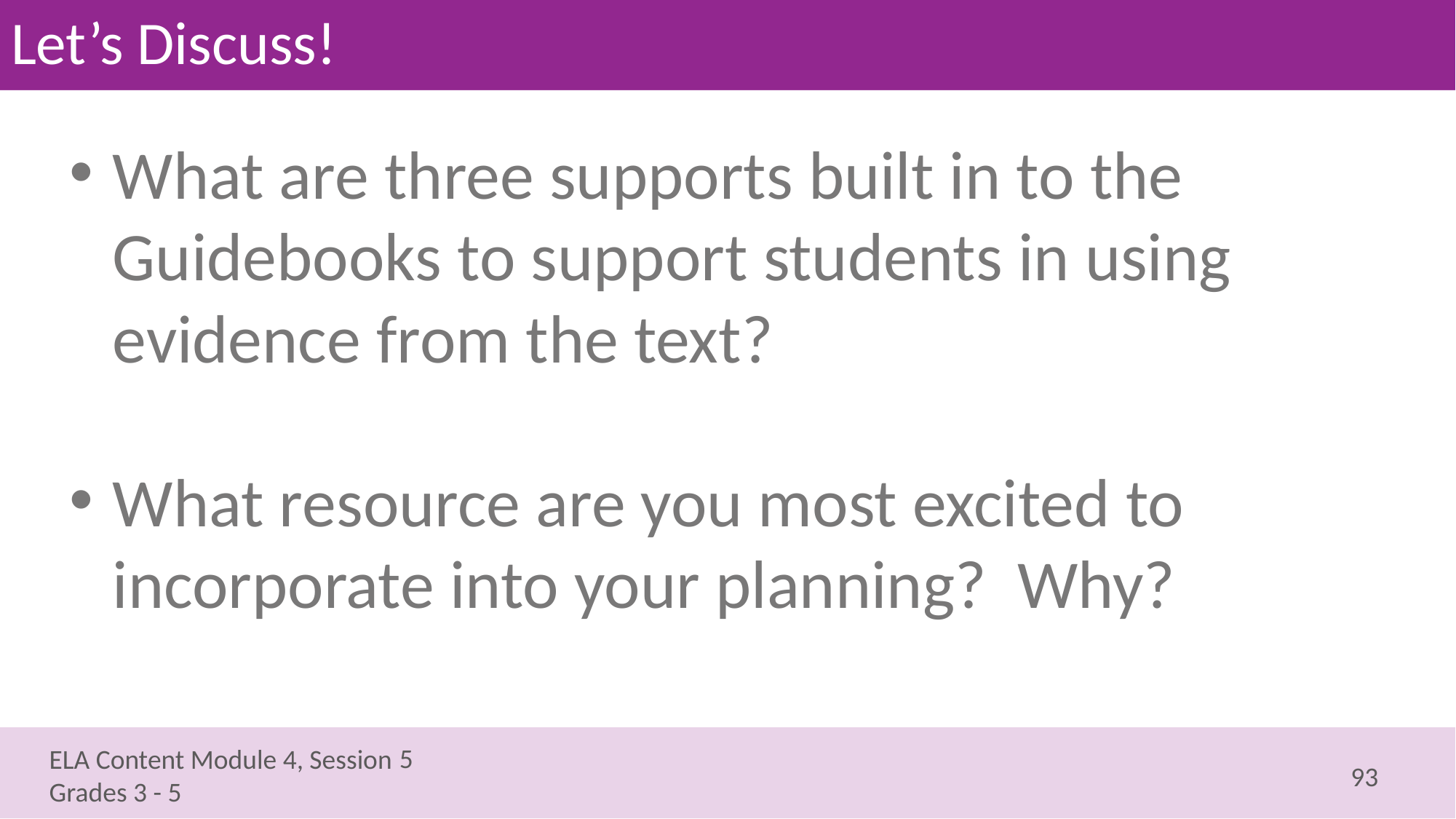

# Let’s Discuss!
What are three supports built in to the Guidebooks to support students in using evidence from the text?

What resource are you most excited to incorporate into your planning?  Why?

5
93